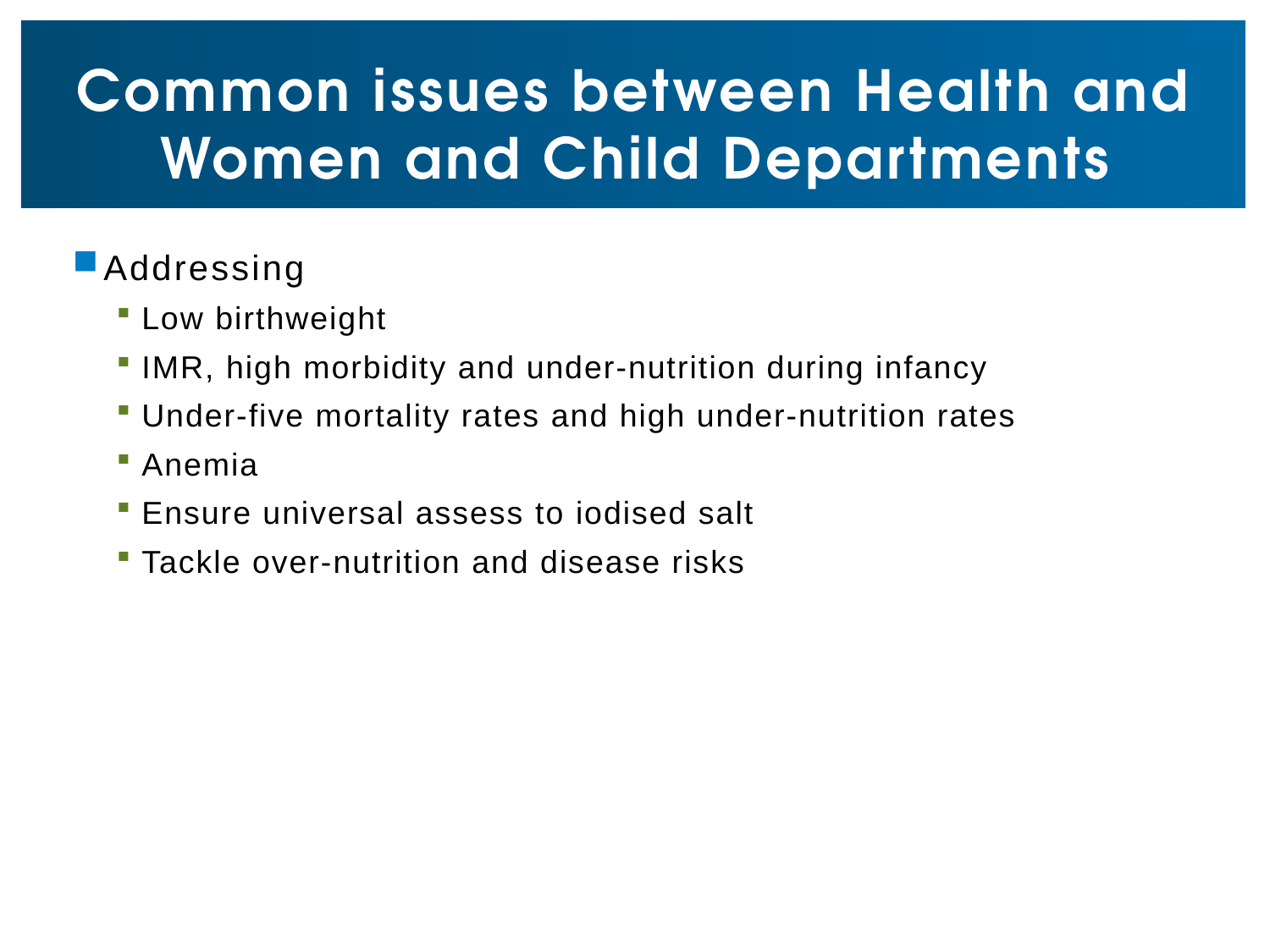

# Common issues between Health and Women and Child Departments
Addressing
Low birthweight
IMR, high morbidity and under-nutrition during infancy
Under-five mortality rates and high under-nutrition rates
Anemia
Ensure universal assess to iodised salt
Tackle over-nutrition and disease risks